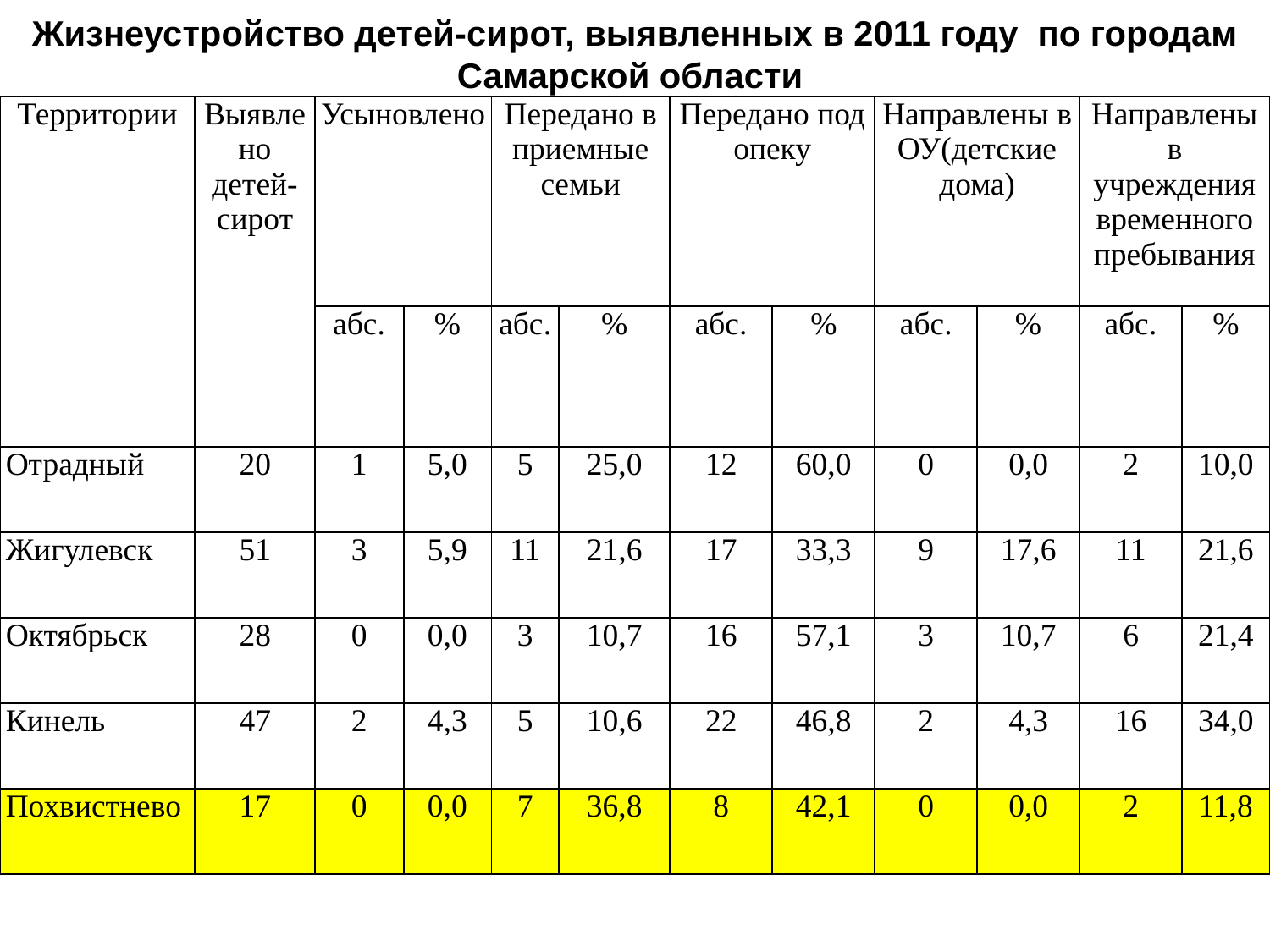

Жизнеустройство детей-сирот, выявленных в 2011 году  по городам Самарской области

| Территории | Выявлено детей-сирот | Усыновлено |  | Передано в приемные семьи |  | Передано под опеку |  | Направлены в ОУ(детские дома) |  | Направлены в учреждения временного пребывания |  |
| --- | --- | --- | --- | --- | --- | --- | --- | --- | --- | --- | --- |
|  |  | абс. | % | абс. | % | абс. | % | абс. | % | абс. | % |
| Отрадный | 20 | 1 | 5,0 | 5 | 25,0 | 12 | 60,0 | 0 | 0,0 | 2 | 10,0 |
| Жигулевск | 51 | 3 | 5,9 | 11 | 21,6 | 17 | 33,3 | 9 | 17,6 | 11 | 21,6 |
| Октябрьск | 28 | 0 | 0,0 | 3 | 10,7 | 16 | 57,1 | 3 | 10,7 | 6 | 21,4 |
| Кинель | 47 | 2 | 4,3 | 5 | 10,6 | 22 | 46,8 | 2 | 4,3 | 16 | 34,0 |
| Похвистнево | 17 | 0 | 0,0 | 7 | 36,8 | 8 | 42,1 | 0 | 0,0 | 2 | 11,8 |